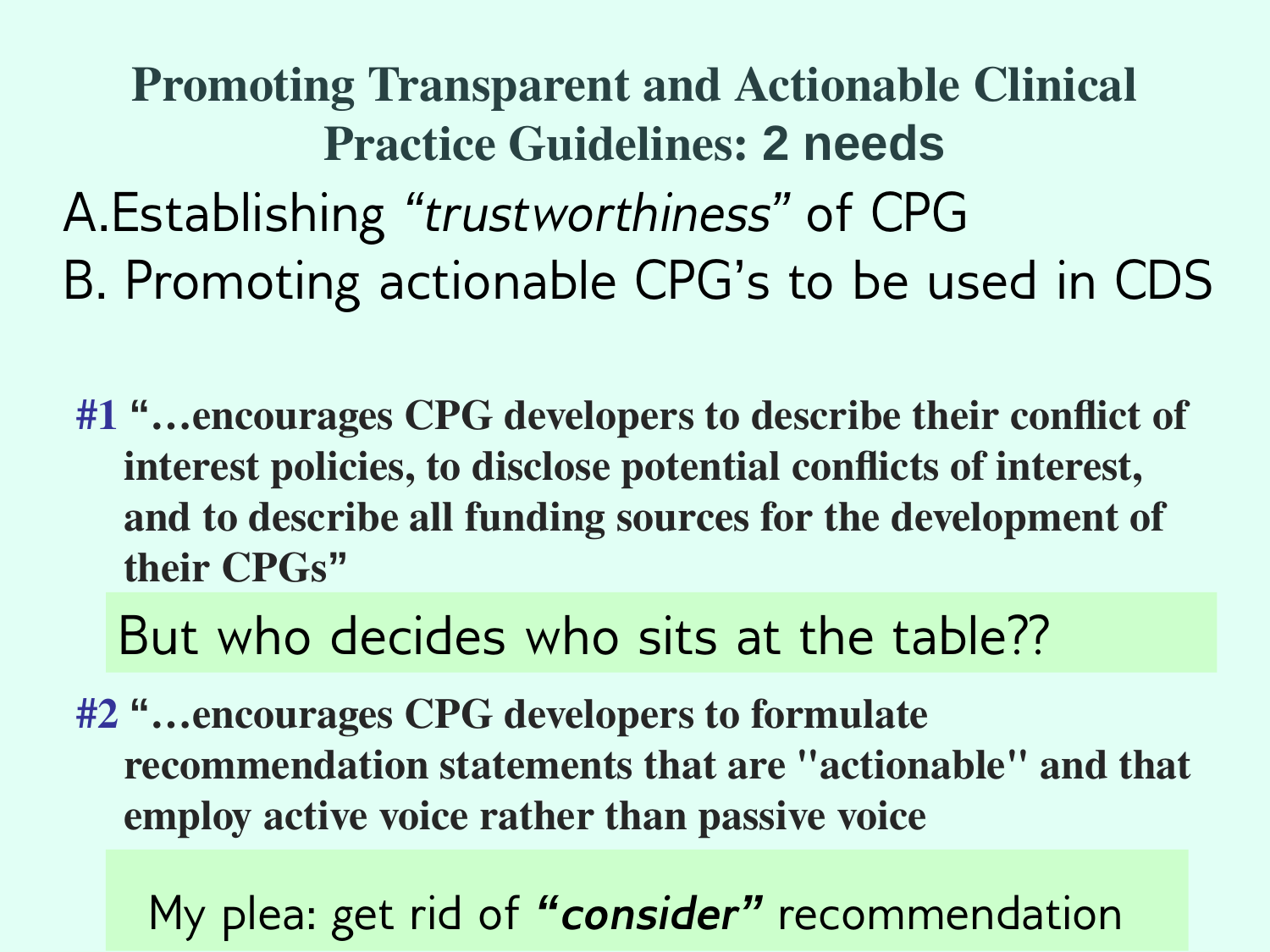

# Promoting Transparent and Actionable Clinical Practice Guidelines: 2 needs
Establishing “trustworthiness” of CPG
 Promoting actionable CPG’s to be used in CDS
#1 “…encourages CPG developers to describe their conflict of interest policies, to disclose potential conflicts of interest, and to describe all funding sources for the development of their CPGs”

#2 “…encourages CPG developers to formulate recommendation statements that are "actionable" and that employ active voice rather than passive voice
But who decides who sits at the table??
My plea: get rid of “consider” recommendation
90